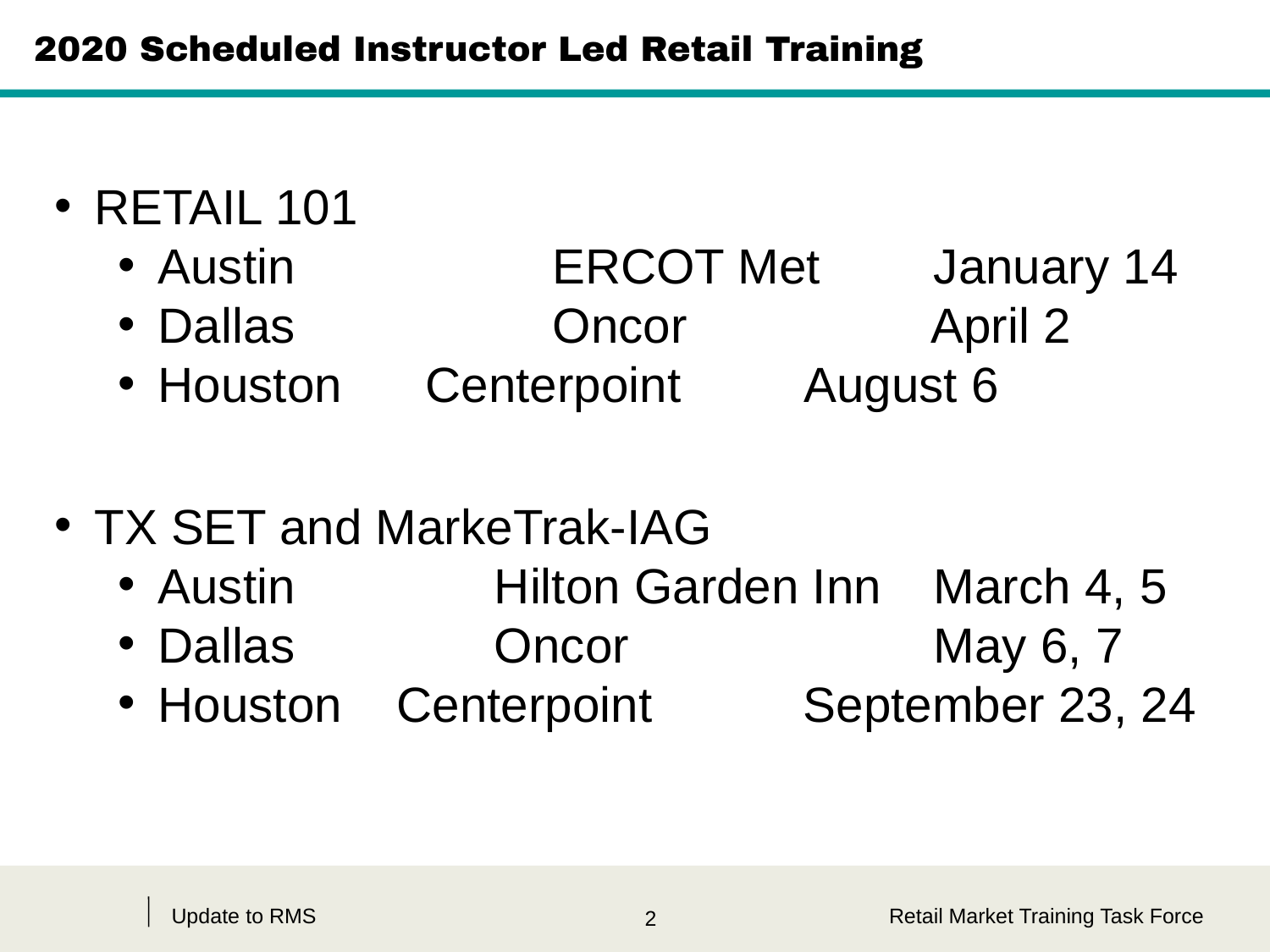

# 2020 Scheduled Instructor Led Retail Training
RETAIL 101
Austin		 ERCOT Met	 January 14
Dallas		 Oncor		 April 2
Houston	 Centerpoint	 August 6

TX SET and MarkeTrak-IAG
Austin	      Hilton Garden Inn 	 March 4, 5
Dallas	      Oncor	 	        	 May 6, 7
Houston    Centerpoint	          September 23, 24

Update to RMS
Retail Market Training Task Force